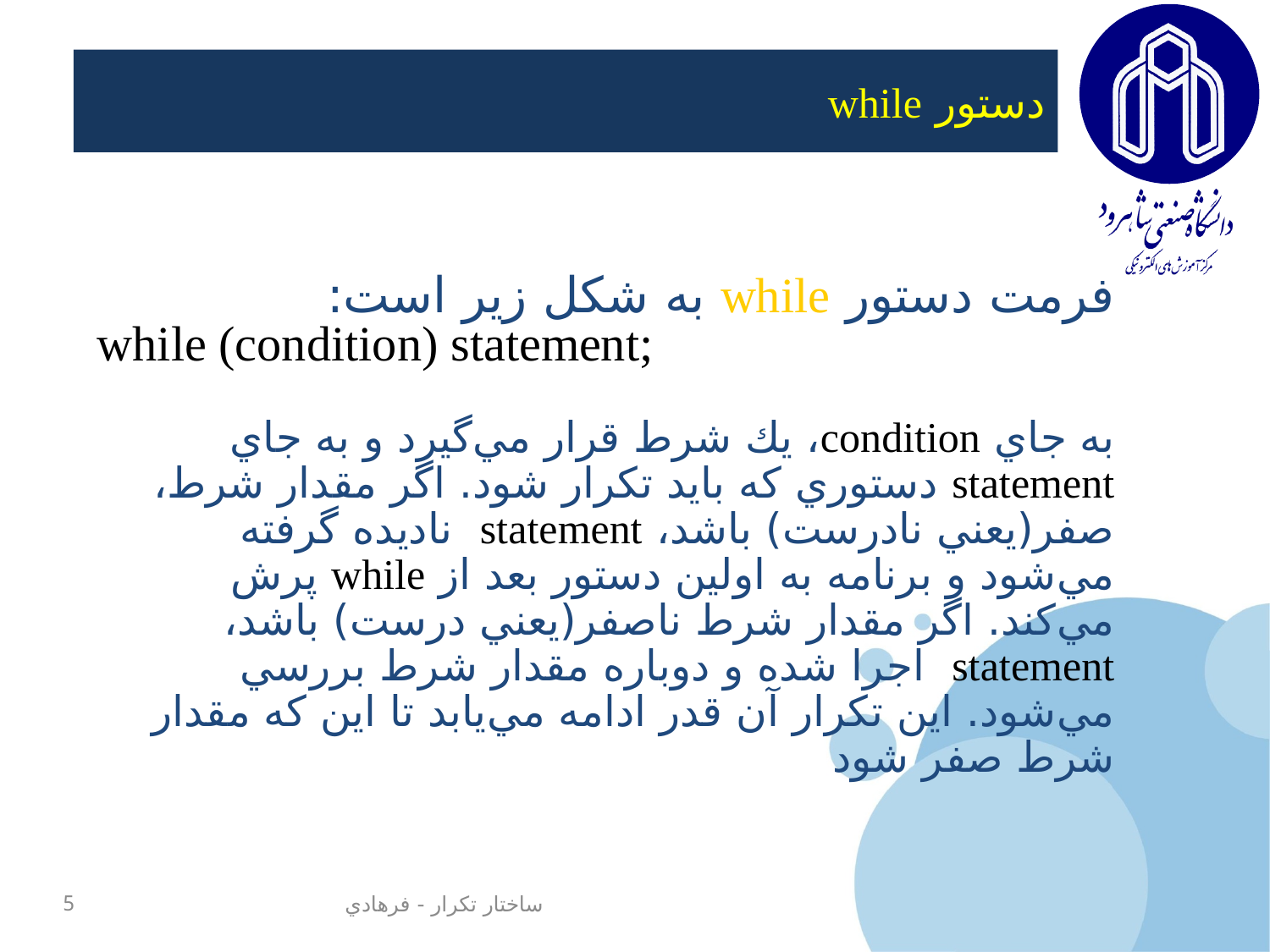

# دستور while
فرمت دستور while به شکل زير است:
while (condition) statement;

به جاي condition، يك شرط قرار مي‌گيرد و به جاي statement دستوري که بايد تکرار شود. اگر مقدار شرط، صفر(يعني نادرست) باشد، statement  ناديده گرفته مي‌شود و برنامه به اولين دستور بعد از while پرش مي‌كند. اگر مقدار شرط ناصفر(يعني‌ درست) باشد، statement  اجرا ‌شده و دوباره مقدار شرط بررسي مي‌شود. اين تکرار آن قدر ادامه مي‌يابد تا اين که مقدار شرط صفر شود
5
ساختار تکرار - فرهادي